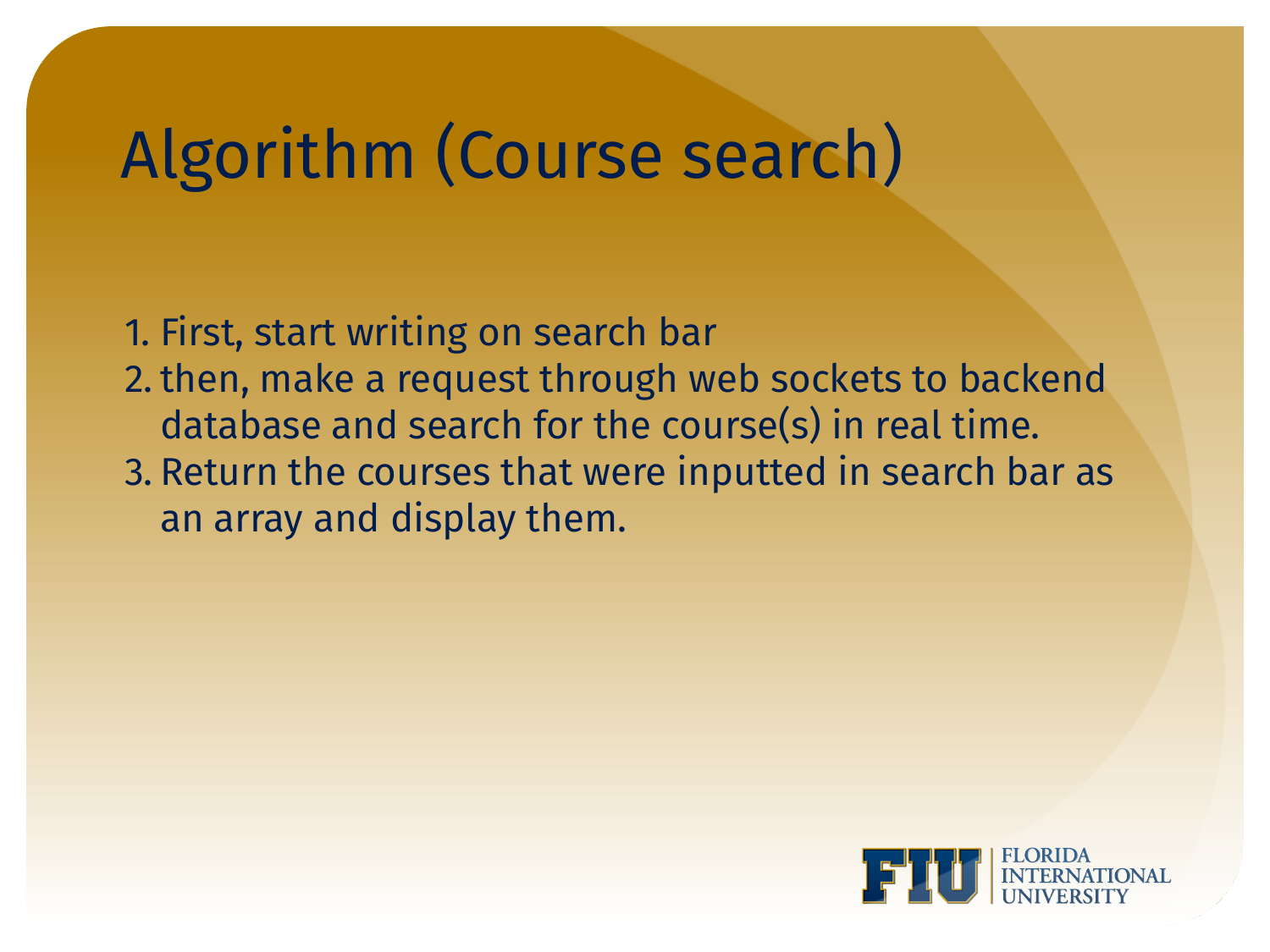

# Algorithm (Course search)

First, start writing on search bar
then, make a request through web sockets to backend database and search for the course(s) in real time.
Return the courses that were inputted in search bar as an array and display them.